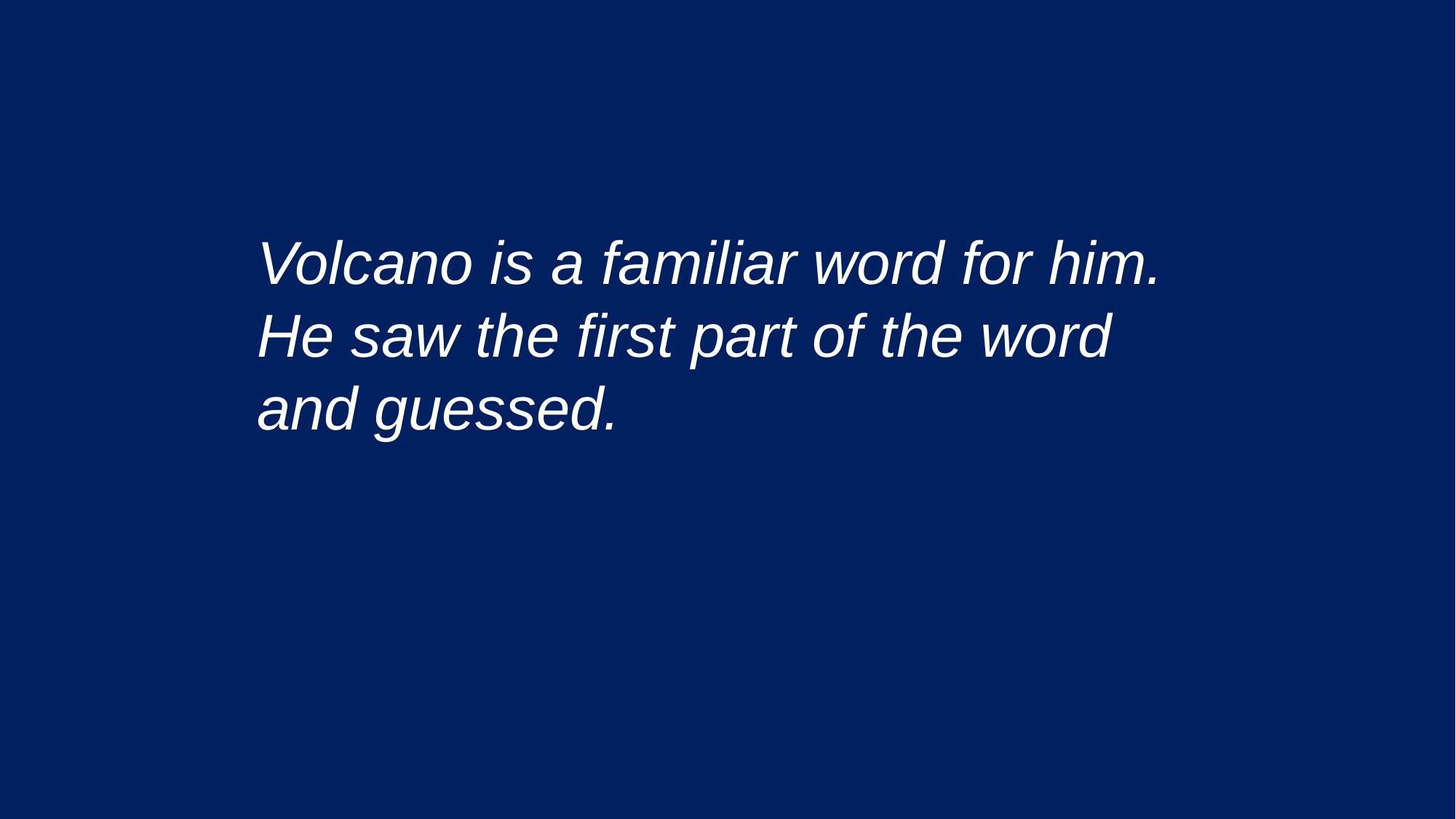

Volcano is a familiar word for him. He saw the first part of the word and guessed.